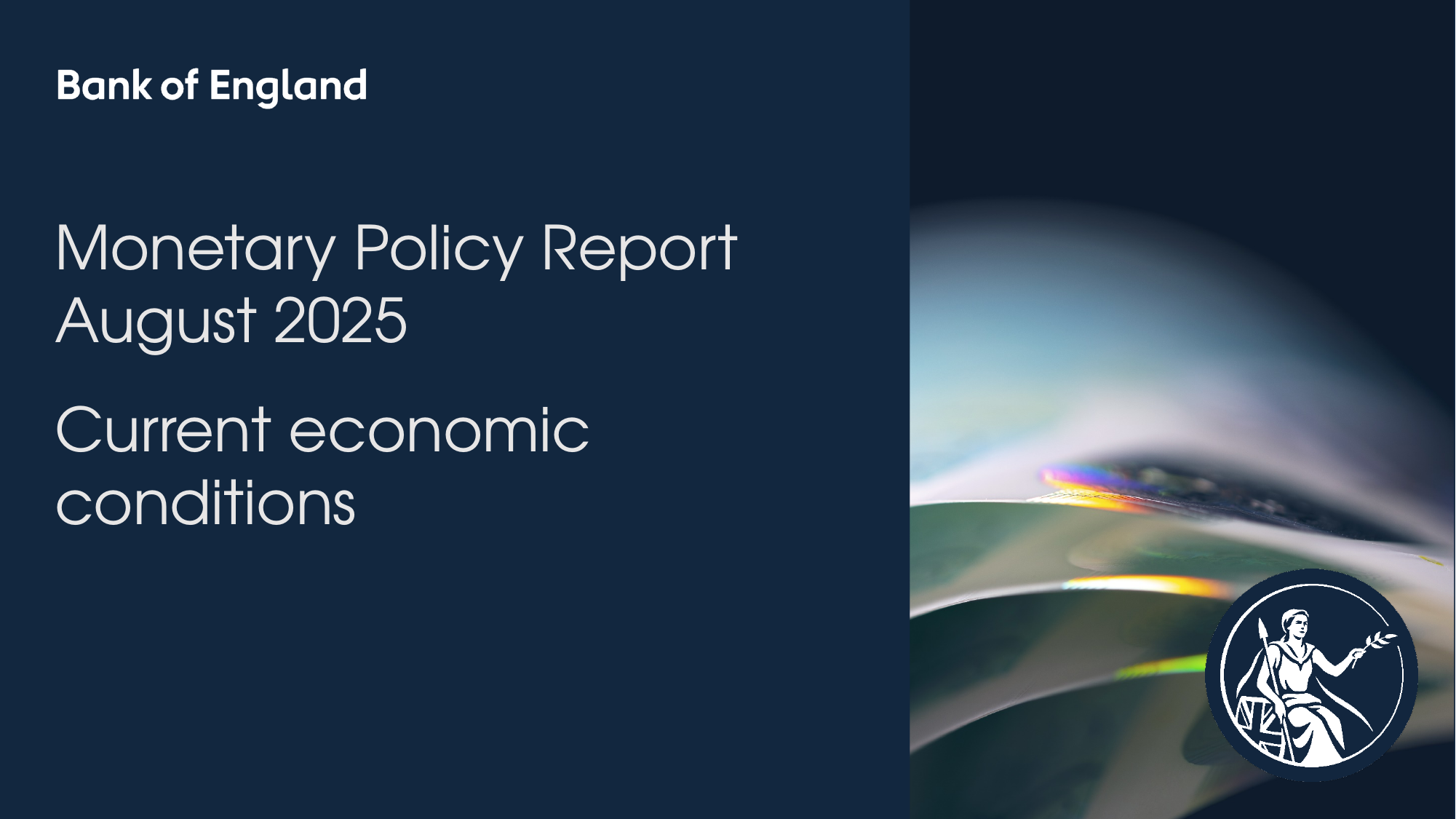

Monetary Policy Report
August 2025
Current economic conditions